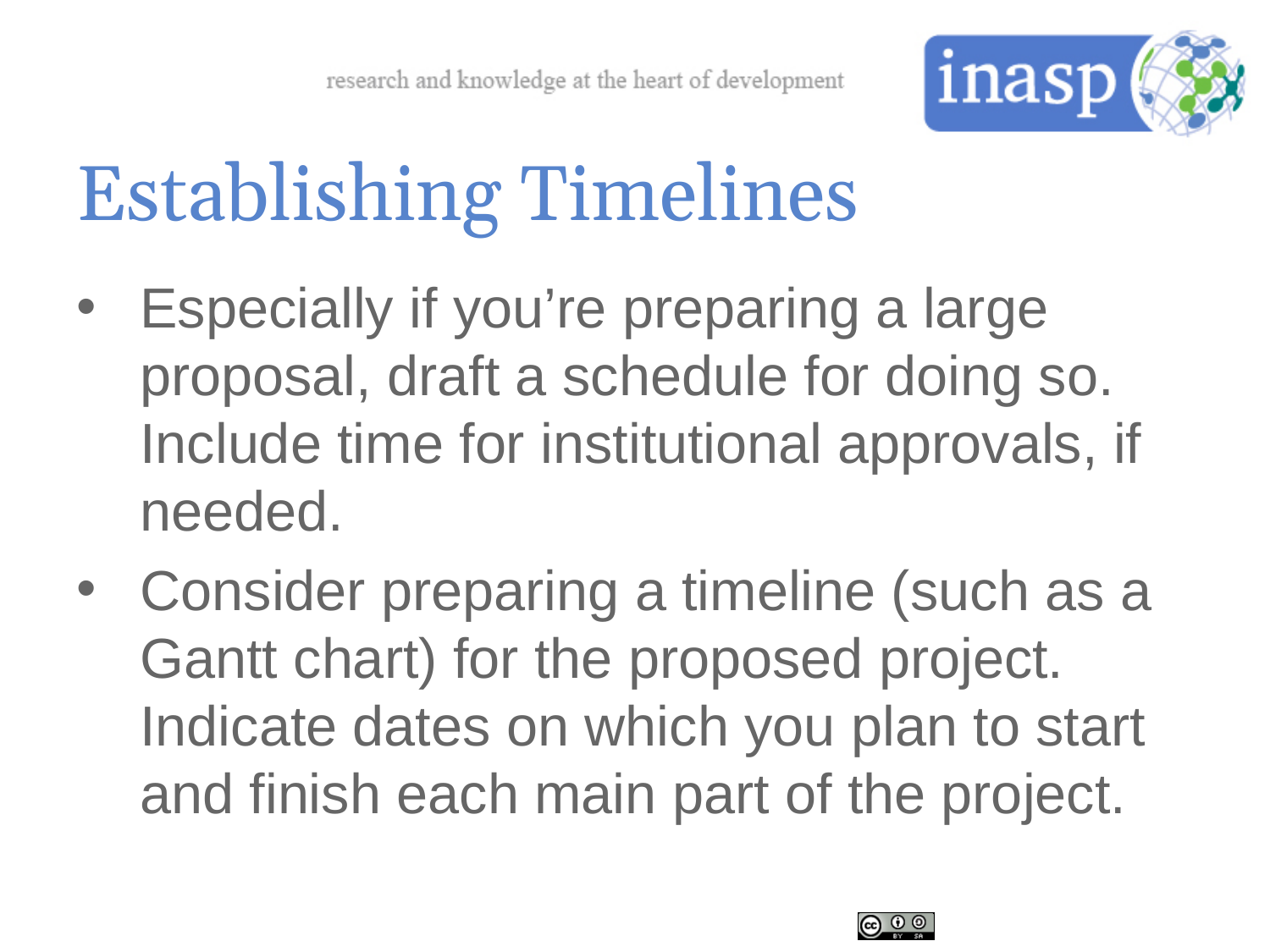

# Establishing Timelines
Especially if you’re preparing a large proposal, draft a schedule for doing so. Include time for institutional approvals, if needed.
Consider preparing a timeline (such as a Gantt chart) for the proposed project. Indicate dates on which you plan to start and finish each main part of the project.